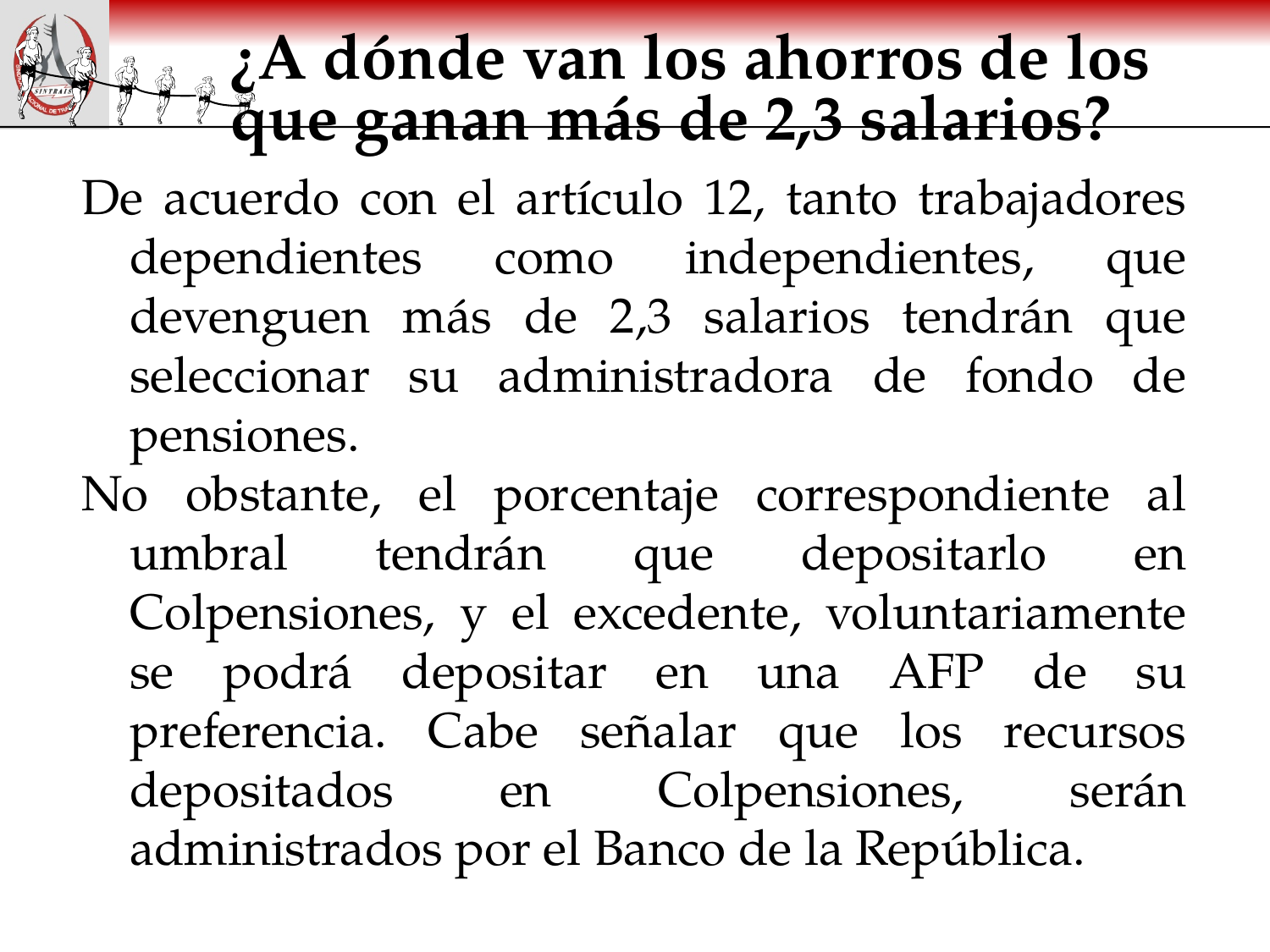

# ¿A dónde van los ahorros de los que ganan más de 2,3 salarios?
De acuerdo con el artículo 12, tanto trabajadores dependientes como independientes, que devenguen más de 2,3 salarios tendrán que seleccionar su administradora de fondo de pensiones.
No obstante, el porcentaje correspondiente al umbral tendrán que depositarlo en Colpensiones, y el excedente, voluntariamente se podrá depositar en una AFP de su preferencia. Cabe señalar que los recursos depositados en Colpensiones, serán administrados por el Banco de la República.